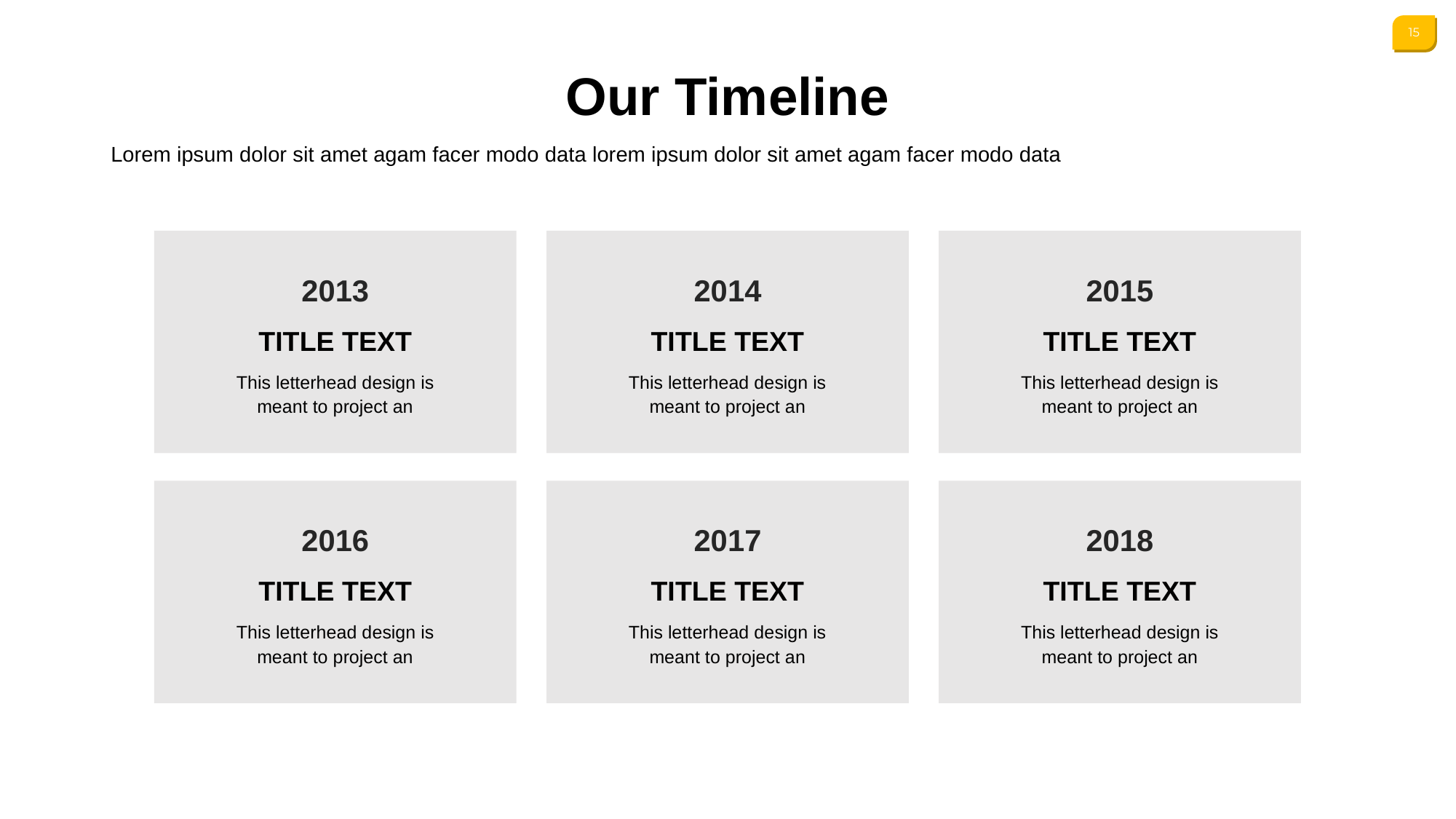

Our Timeline
Lorem ipsum dolor sit amet agam facer modo data lorem ipsum dolor sit amet agam facer modo data

2013
2014
2015
TITLE TEXT
TITLE TEXT
TITLE TEXT
This letterhead design is meant to project an
This letterhead design is meant to project an
This letterhead design is meant to project an

2016
2017
2018
TITLE TEXT
TITLE TEXT
TITLE TEXT
This letterhead design is meant to project an
This letterhead design is meant to project an
This letterhead design is meant to project an